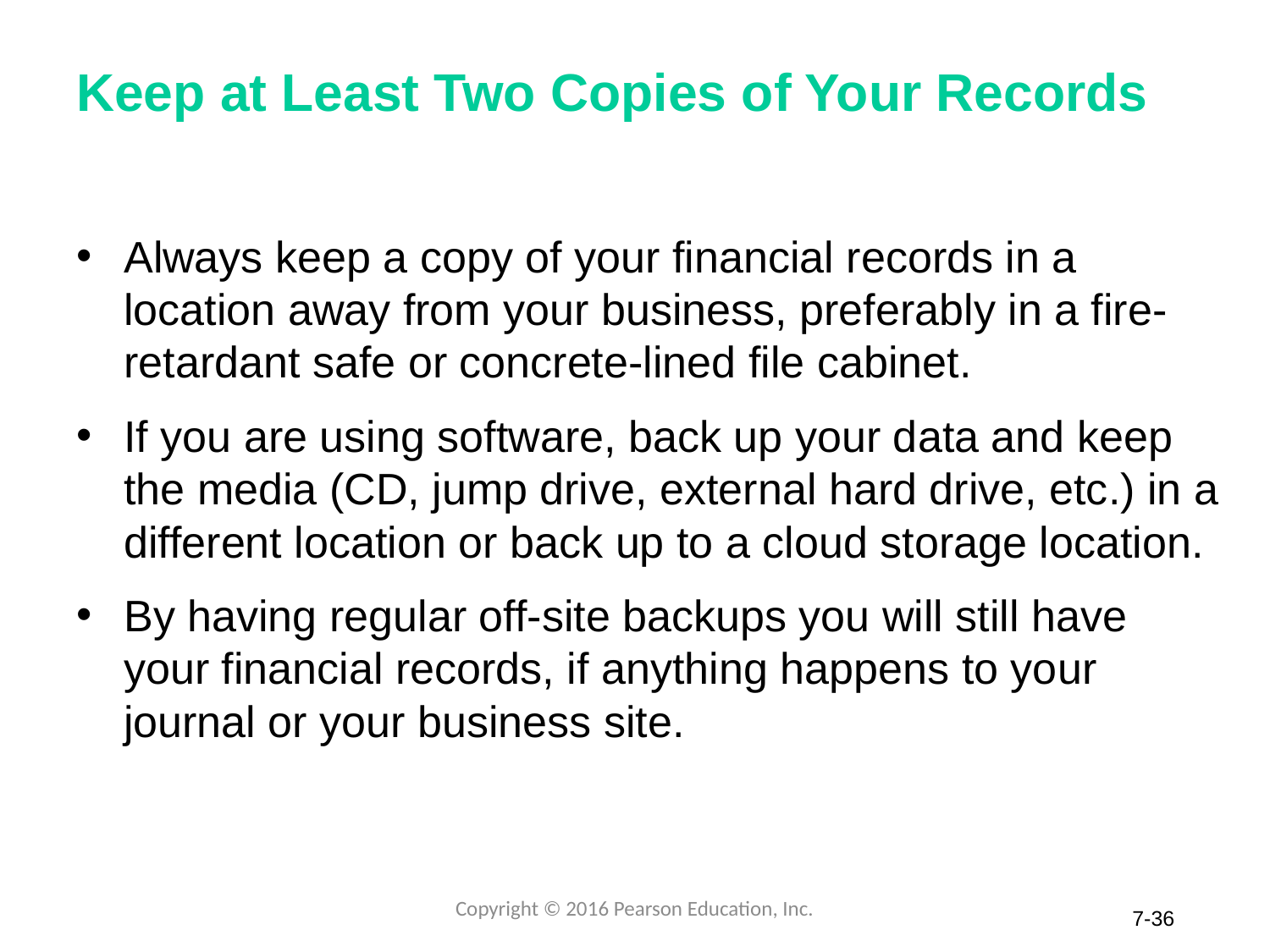

# Keep at Least Two Copies of Your Records
Always keep a copy of your financial records in a location away from your business, preferably in a fire-retardant safe or concrete-lined file cabinet.

If you are using software, back up your data and keep the media (CD, jump drive, external hard drive, etc.) in a different location or back up to a cloud storage location.

By having regular off-site backups you will still have your financial records, if anything happens to your journal or your business site.
Copyright © 2016 Pearson Education, Inc.